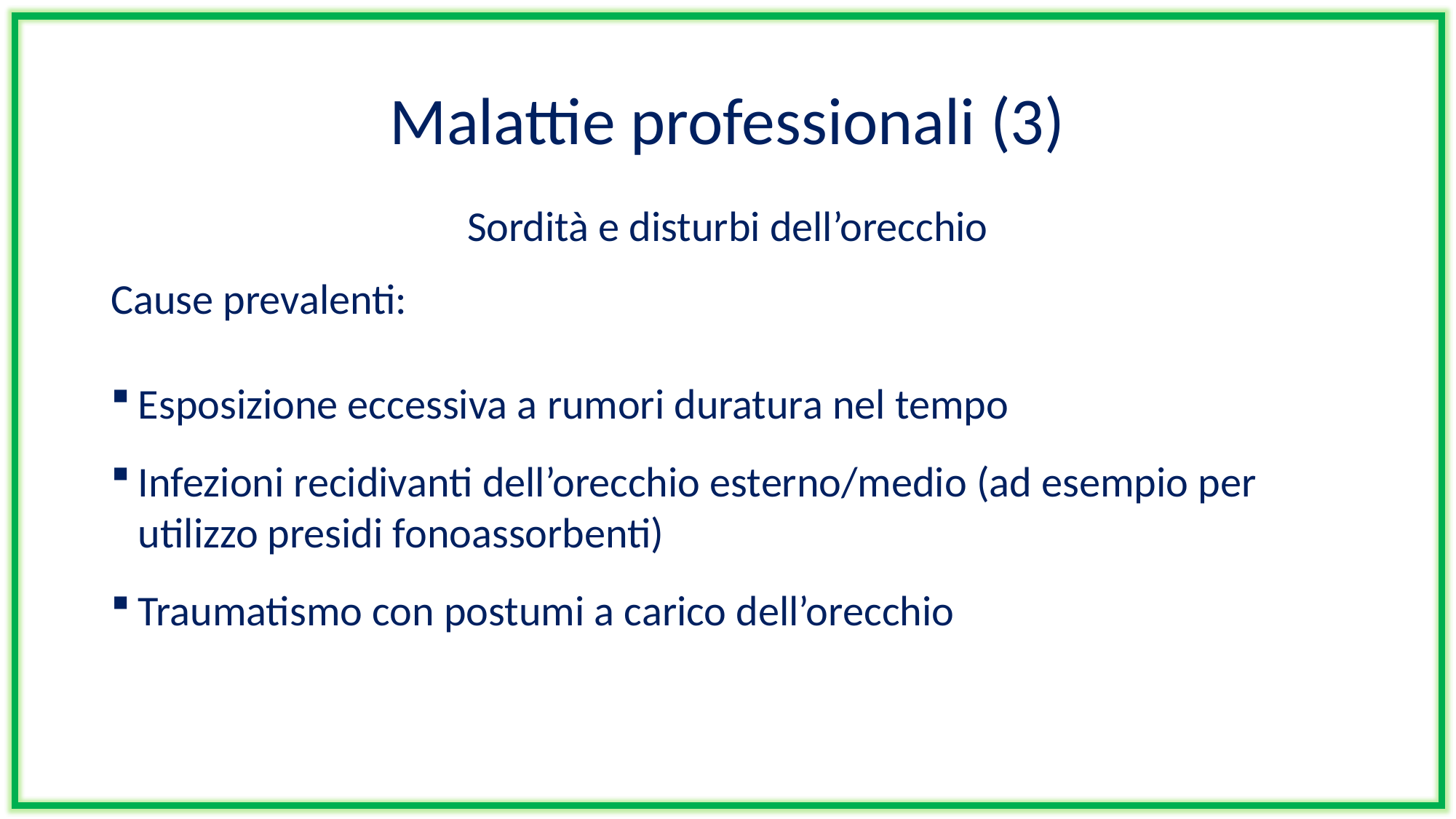

# Malattie professionali (3)
Sordità e disturbi dell’orecchio
Cause prevalenti:
Esposizione eccessiva a rumori duratura nel tempo
Infezioni recidivanti dell’orecchio esterno/medio (ad esempio per utilizzo presidi fonoassorbenti)
Traumatismo con postumi a carico dell’orecchio